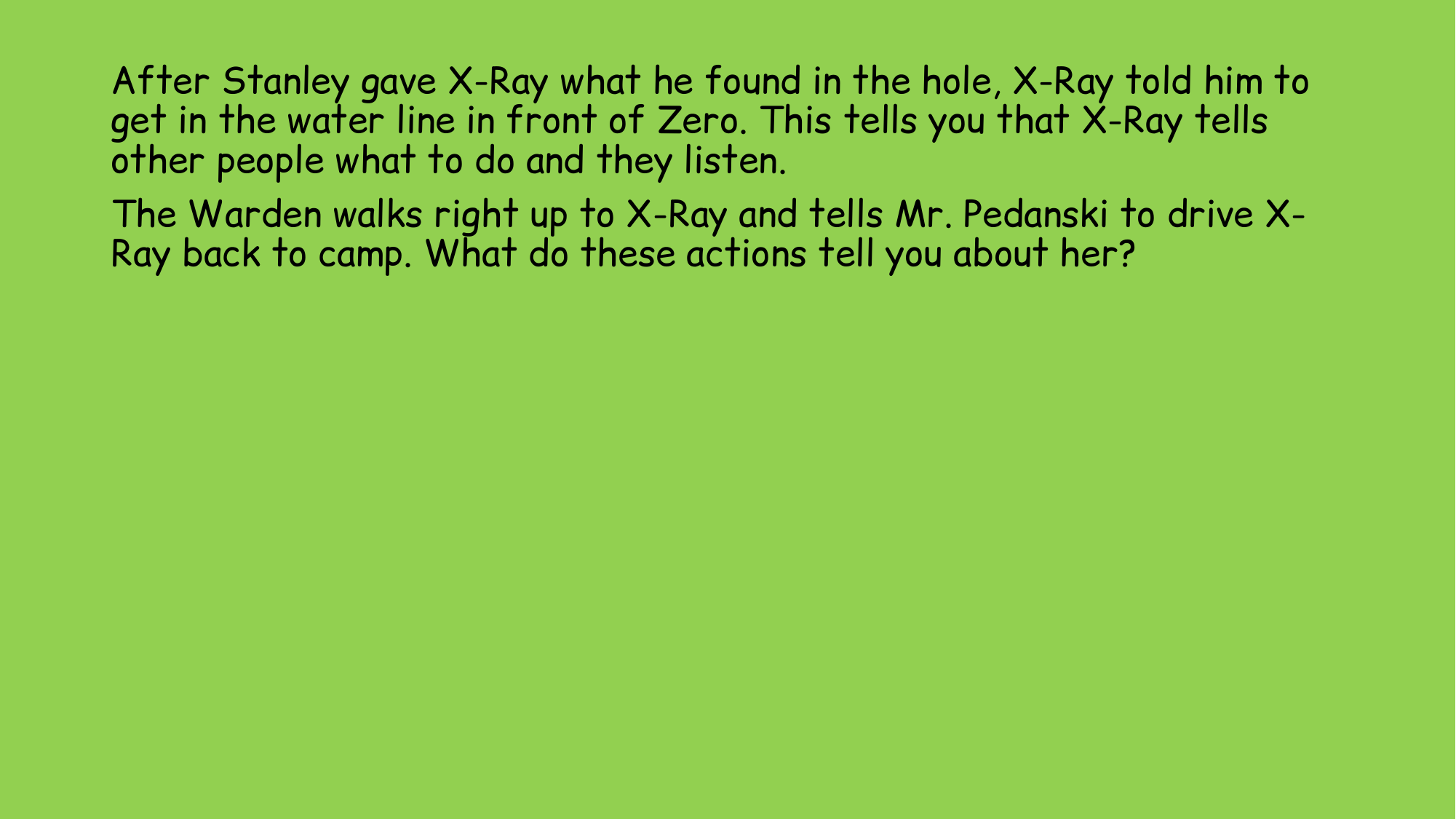

After Stanley gave X-Ray what he found in the hole, X-Ray told him to get in the water line in front of Zero. This tells you that X-Ray tells other people what to do and they listen.
The Warden walks right up to X-Ray and tells Mr. Pedanski to drive X-Ray back to camp. What do these actions tell you about her?